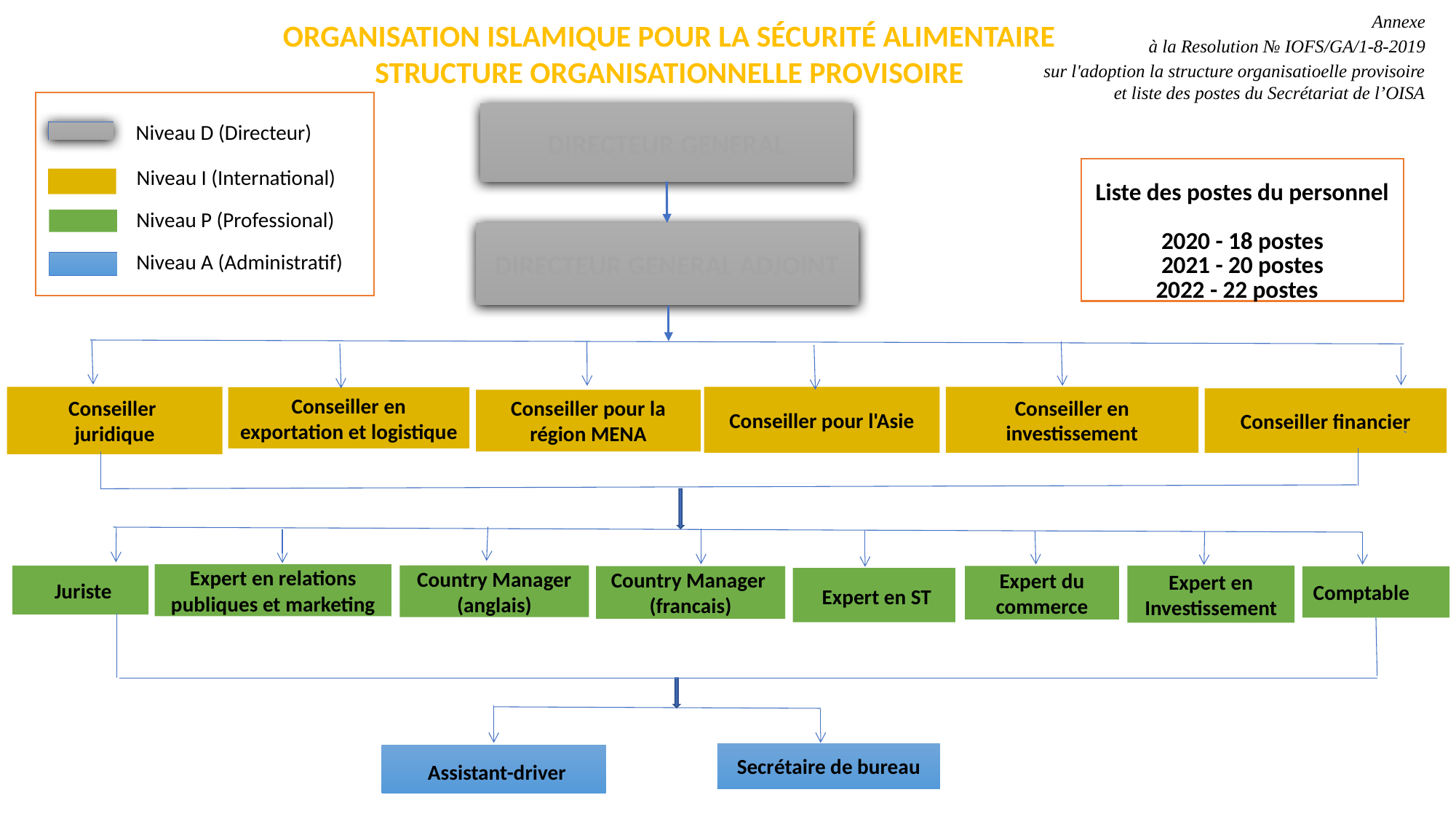

Annexe

à la Resolution № IOFS/GA/1-8-2019

sur l'adoption la structure organisatioelle provisoire
et liste des postes du Secrétariat de l’OISA
Organisation islamique pour la sécurité alimentaire
Structure organisationnelle PROVISOIRE

DIRECTEUR GENERAL
Niveau D (Directeur)

Niveau I (International)

Liste des postes du personnel

2020 - 18 postes
2021 - 20 postes
2022 - 22 postes

Niveau P (Professional)

DIRECTEUR GENERAL ADJOINT
Niveau A (Administratif)

Conseiller
juridique
Conseiller pour l'Asie

Conseiller en investissement

Conseiller en exportation et logistique
Conseiller financier
Conseiller pour la région MENA

Expert en relations publiques et marketing
Country Manager (anglais)
 Juriste
Expert en
Investissement
Expert du commerce
Country Manager
(francais)
Comptable
 Expert en ST

Secrétaire de bureau
 Assistant-driver